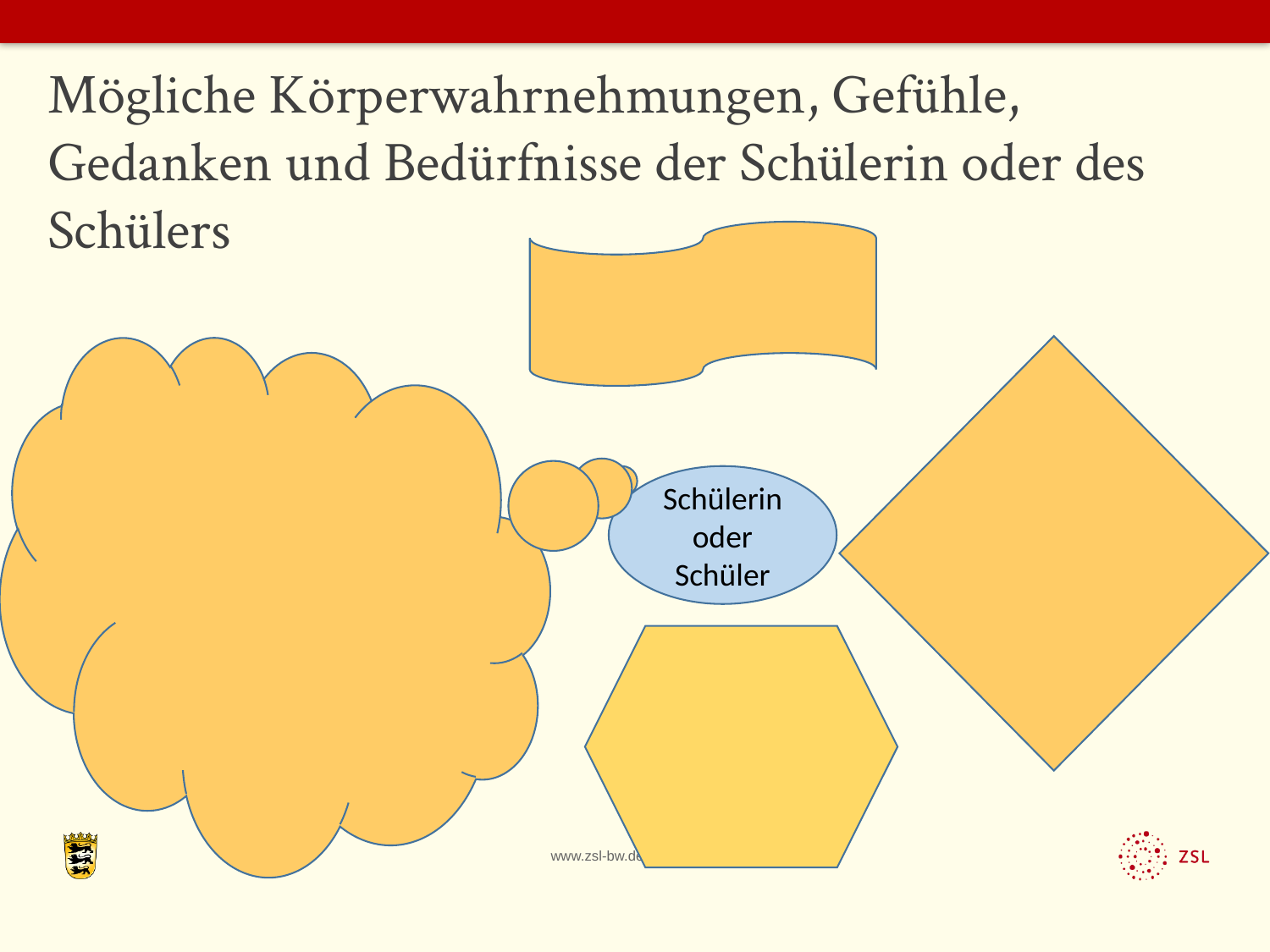

# Mögliche Körperwahrnehmungen, Gefühle, Gedanken und Bedürfnisse der Schülerin oder des Schülers

Schülerin oder Schüler